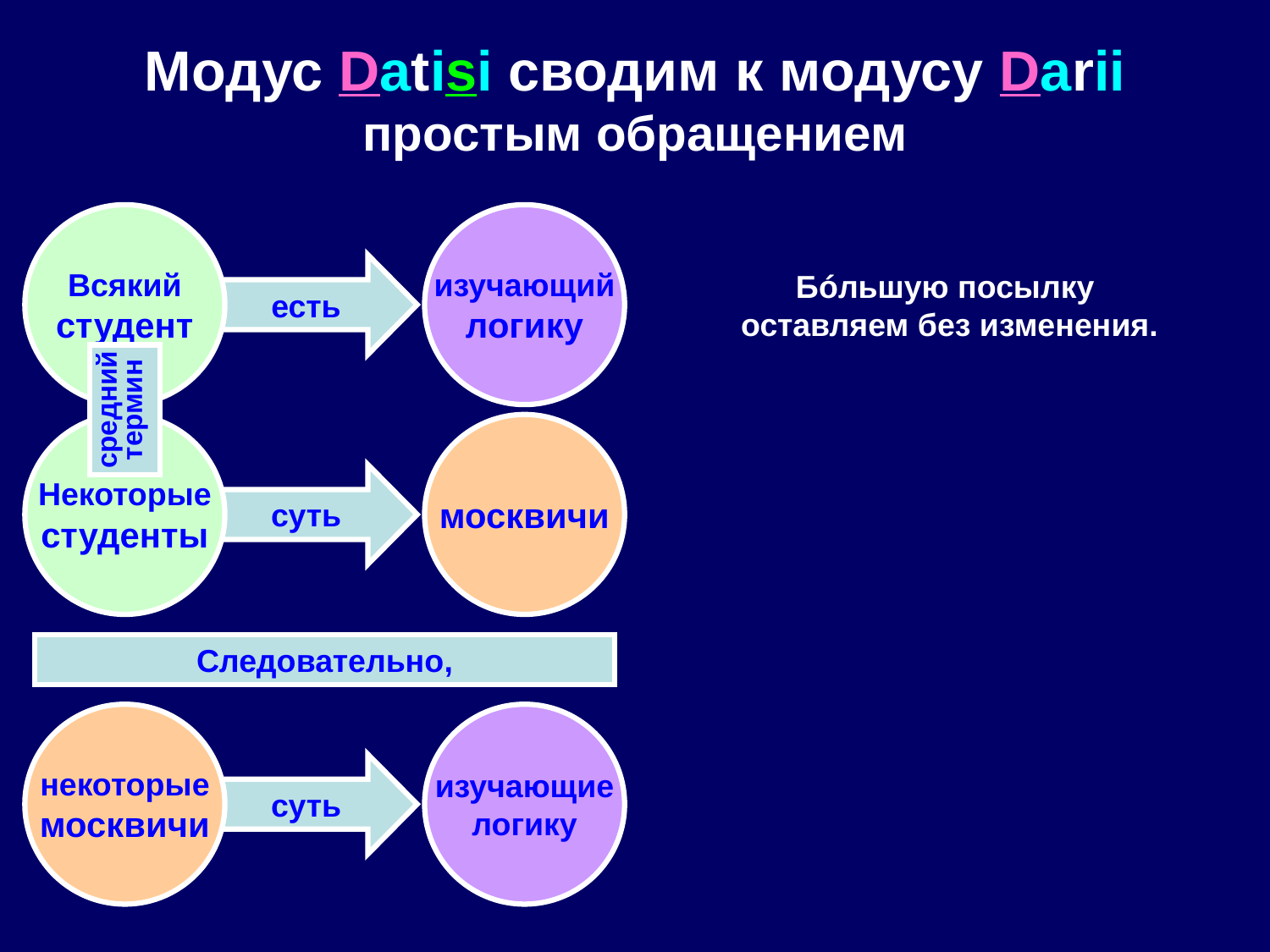

# Модус Datisi сводим к модусу Darii простым обращением
Всякий
студент
изучающий
логику
Бóльшую посылку
оставляем без изменения.
есть
средний
термин
Некоторые
студенты
москвичи
суть
Следовательно,
некоторые
москвичи
изучающие
логику
суть